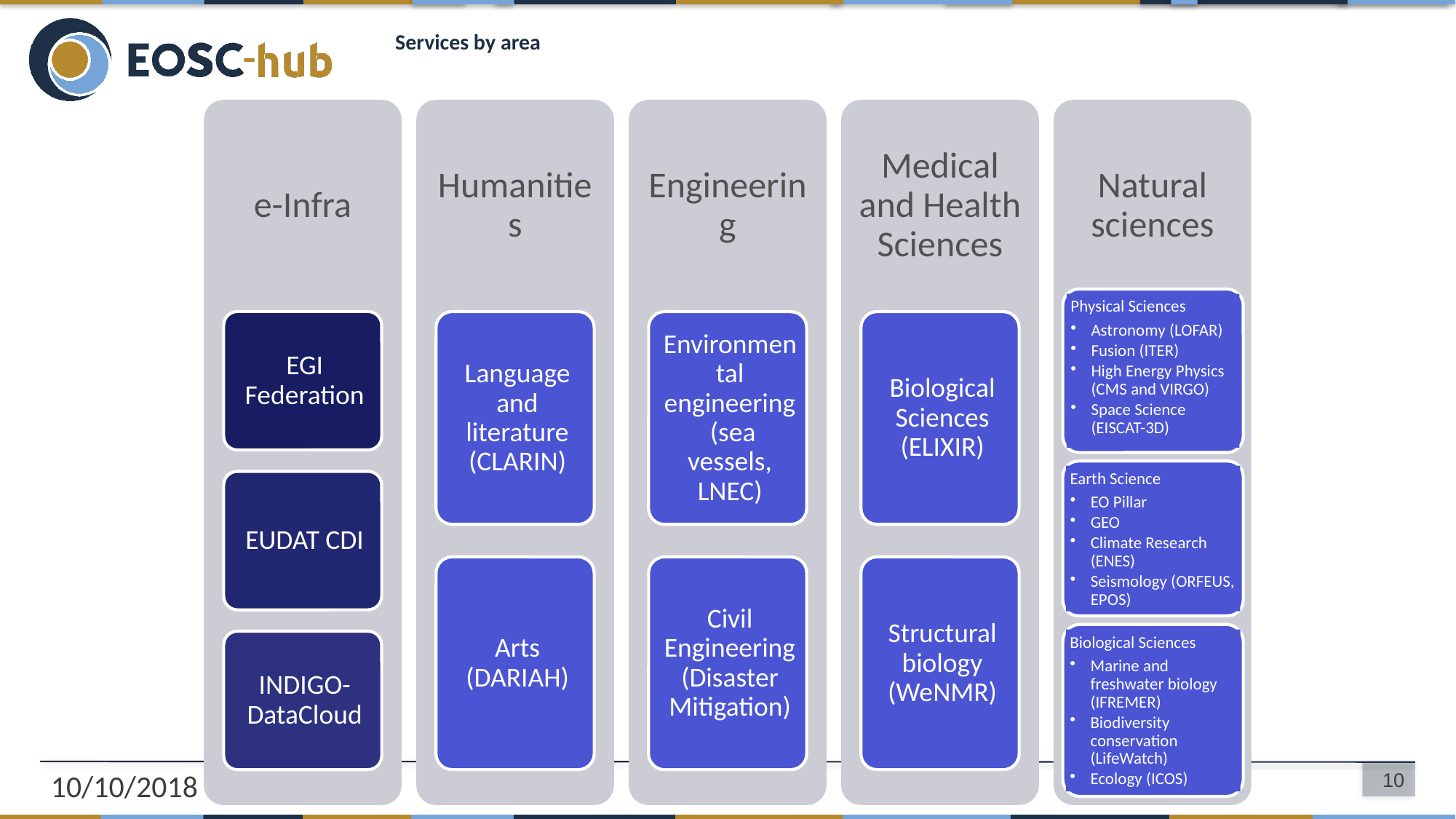

# Services by area

e-Infra
EGI Federation
EUDAT CDI
INDIGO-DataCloud
Humanities
Language and literature (CLARIN)
Arts (DARIAH)
Engineering
Environmental engineering  (sea vessels, LNEC)
Civil Engineering (Disaster Mitigation)
Medical and Health Sciences
Biological Sciences (ELIXIR)
Structural biology (WeNMR)
Natural sciences

Physical Sciences
Astronomy (LOFAR)
Fusion (ITER)
High Energy Physics (CMS and VIRGO)
Space Science (EISCAT-3D)

Earth Science
EO Pillar
GEO
Climate Research (ENES)
Seismology (ORFEUS, EPOS)

Biological Sciences
Marine and freshwater biology (IFREMER)
Biodiversity conservation (LifeWatch)
Ecology (ICOS)
10/10/2018
DI4R
10